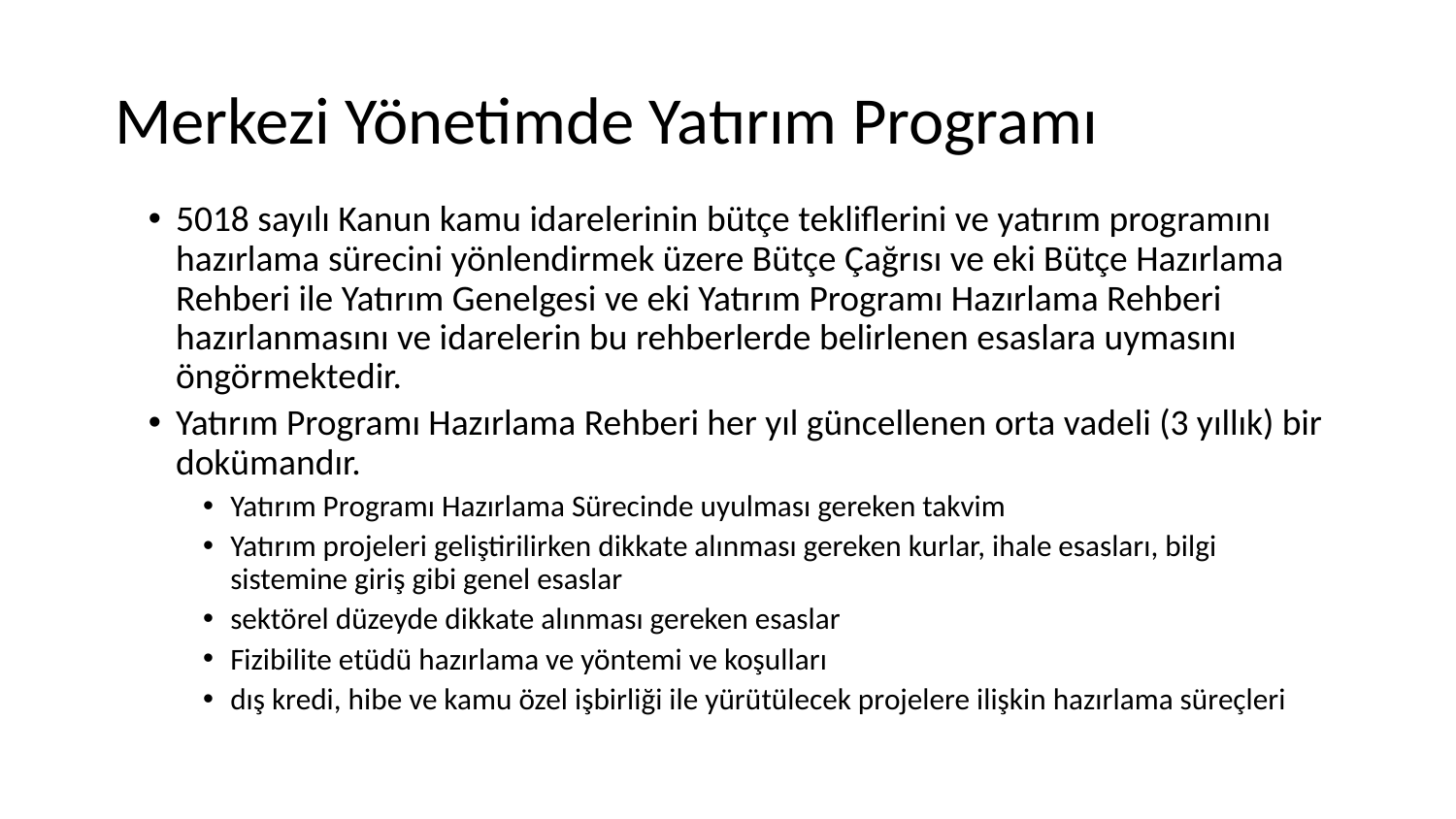

# Merkezi Yönetimde Yatırım Programı
5018 sayılı Kanun kamu idarelerinin bütçe tekliflerini ve yatırım programını hazırlama sürecini yönlendirmek üzere Bütçe Çağrısı ve eki Bütçe Hazırlama Rehberi ile Yatırım Genelgesi ve eki Yatırım Programı Hazırlama Rehberi hazırlanmasını ve idarelerin bu rehberlerde belirlenen esaslara uymasını öngörmektedir.
Yatırım Programı Hazırlama Rehberi her yıl güncellenen orta vadeli (3 yıllık) bir dokümandır.
Yatırım Programı Hazırlama Sürecinde uyulması gereken takvim
Yatırım projeleri geliştirilirken dikkate alınması gereken kurlar, ihale esasları, bilgi sistemine giriş gibi genel esaslar
sektörel düzeyde dikkate alınması gereken esaslar
Fizibilite etüdü hazırlama ve yöntemi ve koşulları
dış kredi, hibe ve kamu özel işbirliği ile yürütülecek projelere ilişkin hazırlama süreçleri